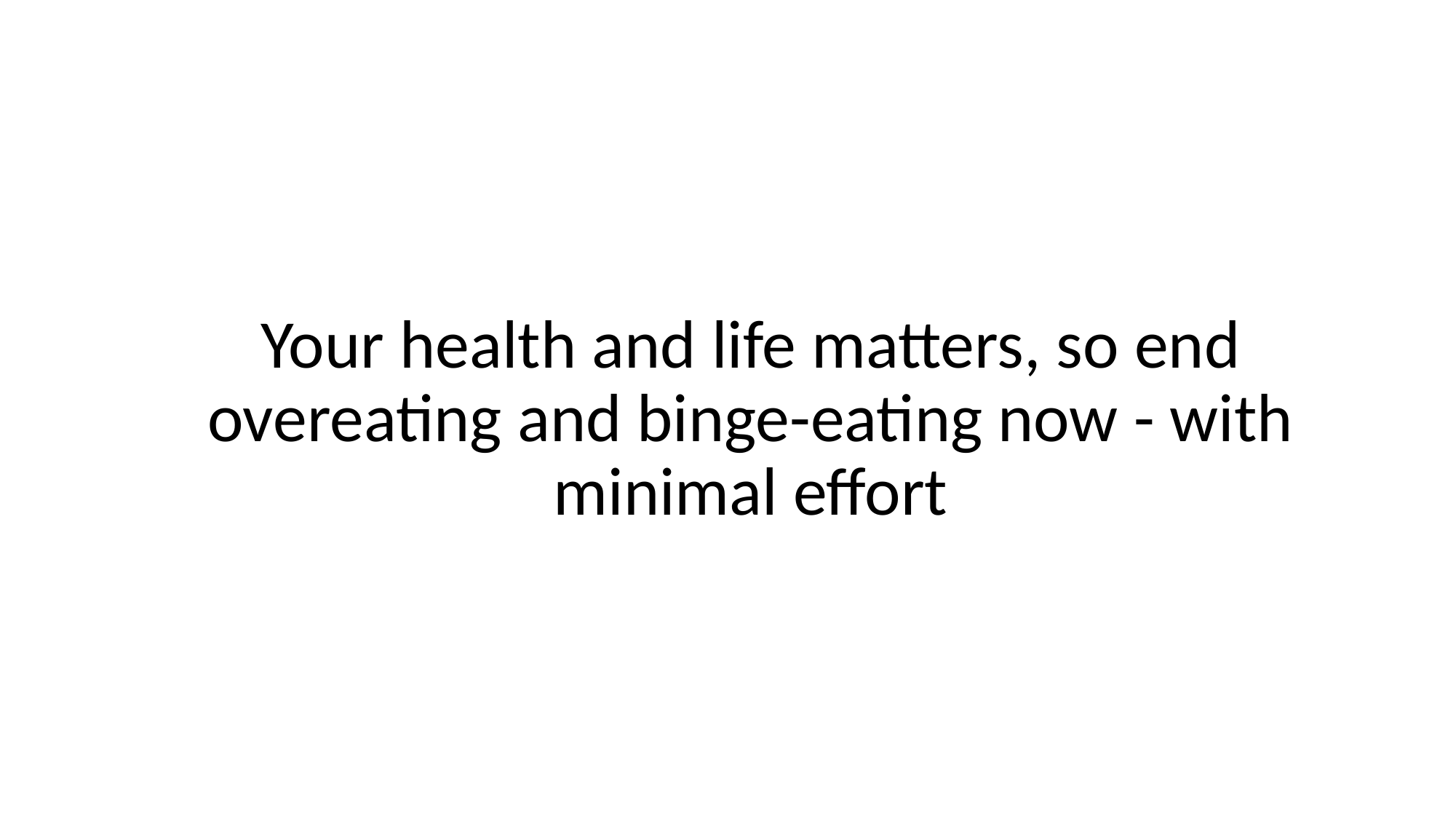

Your health and life matters, so end overeating and binge-eating now - with minimal effort